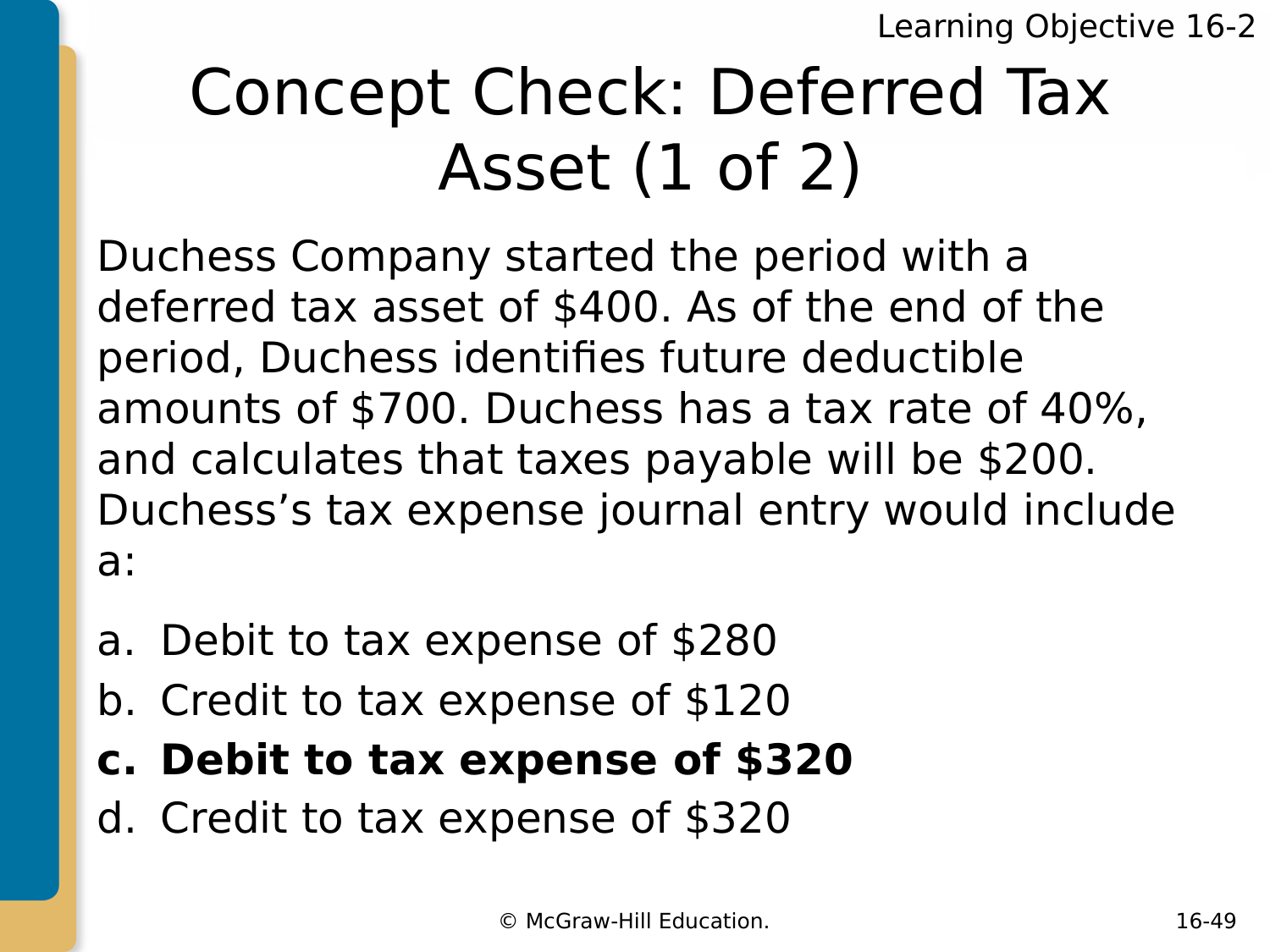

Learning Objective 16-2
# Concept Check: Deferred Tax Asset (1 of 2)
Duchess Company started the period with a deferred tax asset of $400. As of the end of the period, Duchess identifies future deductible amounts of $700. Duchess has a tax rate of 40%, and calculates that taxes payable will be $200. Duchess’s tax expense journal entry would include a:
Debit to tax expense of $280
Credit to tax expense of $120
Debit to tax expense of $320
Credit to tax expense of $320